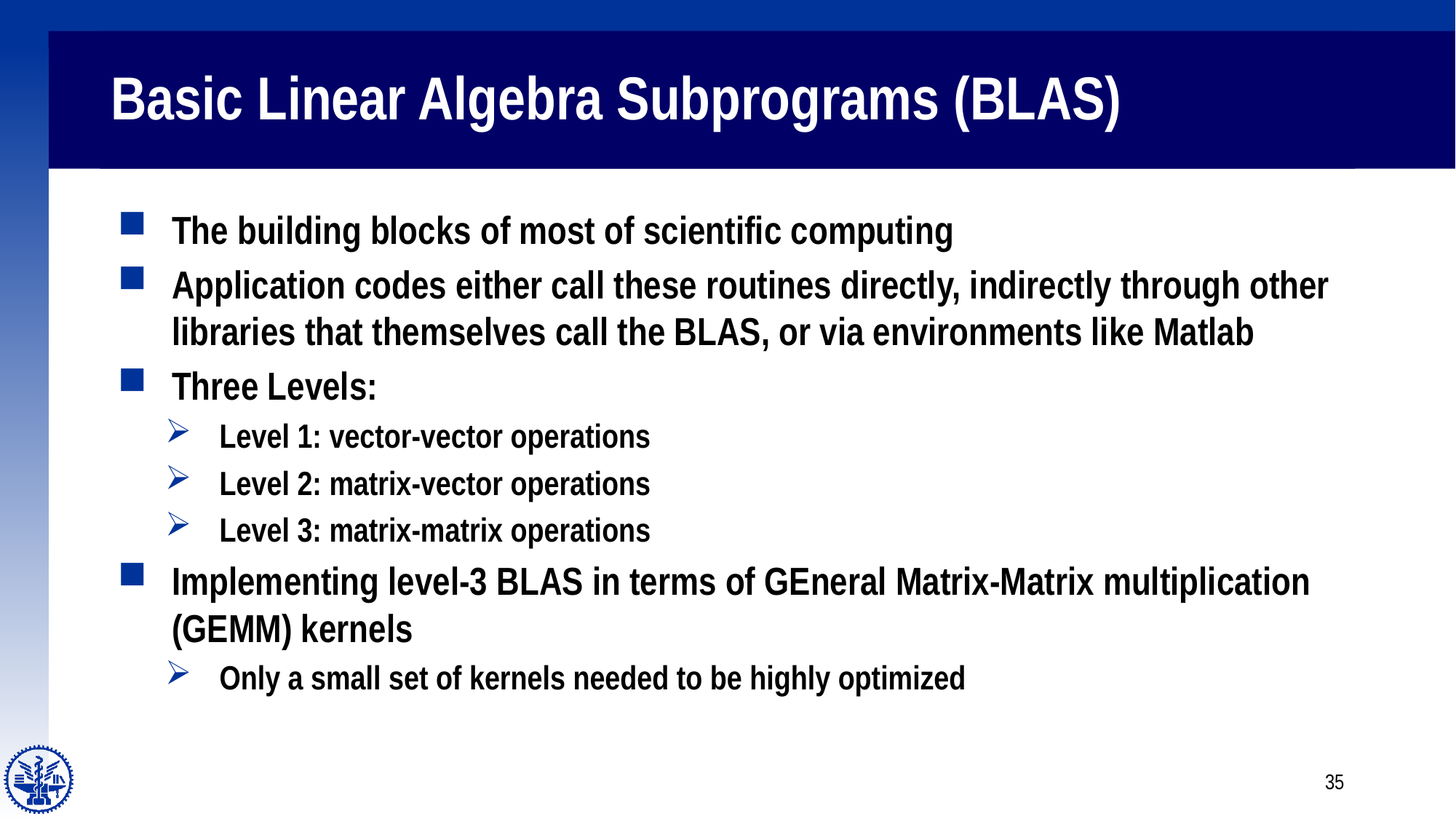

# Basic Linear Algebra Subprograms (BLAS)
The building blocks of most of scientific computing
Application codes either call these routines directly, indirectly through other libraries that themselves call the BLAS, or via environments like Matlab
Three Levels:
Level 1: vector-vector operations
Level 2: matrix-vector operations
Level 3: matrix-matrix operations
Implementing level-3 BLAS in terms of GEneral Matrix-Matrix multiplication (GEMM) kernels
Only a small set of kernels needed to be highly optimized
35